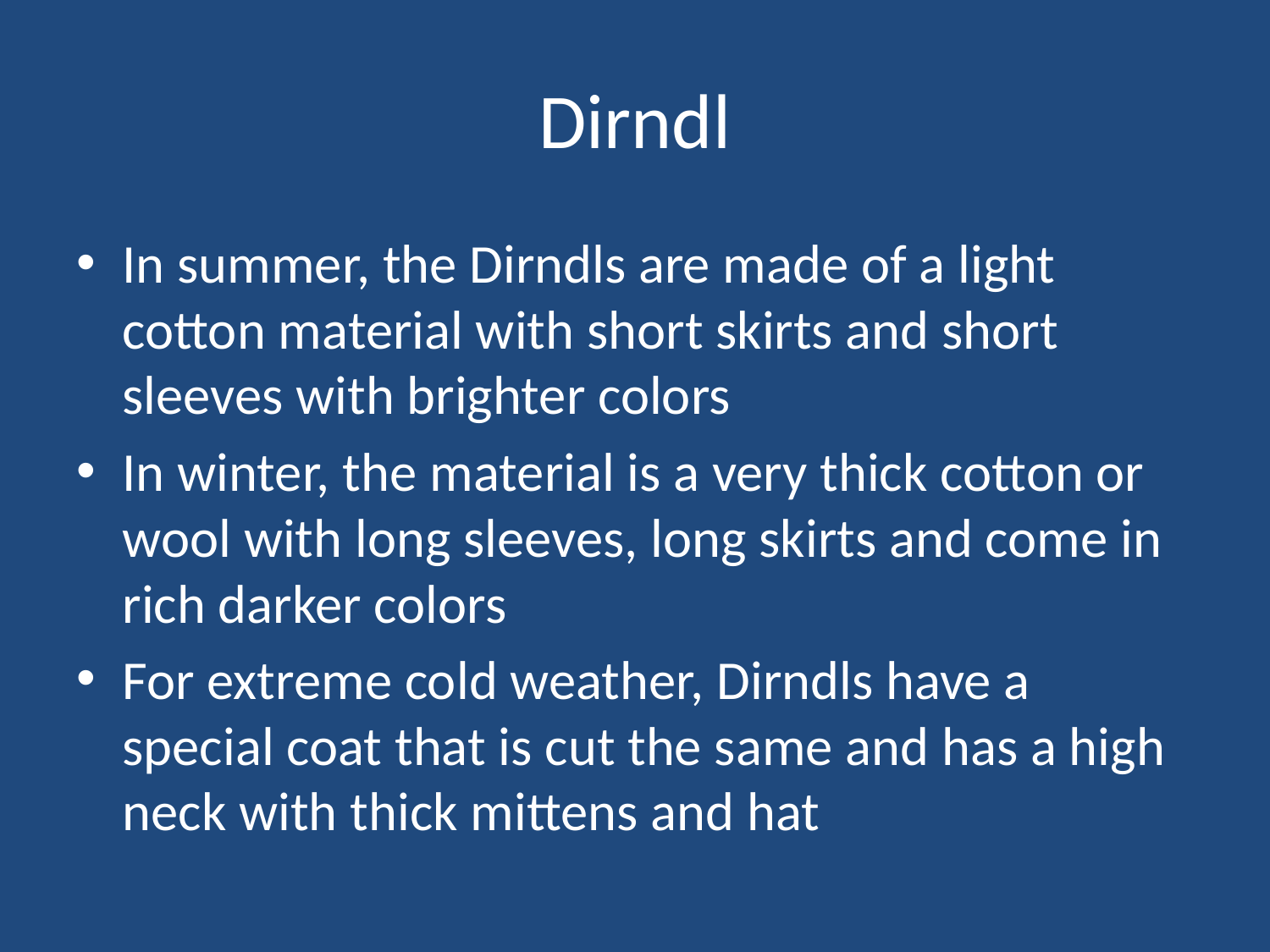

# Dirndl
In summer, the Dirndls are made of a light cotton material with short skirts and short sleeves with brighter colors
In winter, the material is a very thick cotton or wool with long sleeves, long skirts and come in rich darker colors
For extreme cold weather, Dirndls have a special coat that is cut the same and has a high neck with thick mittens and hat